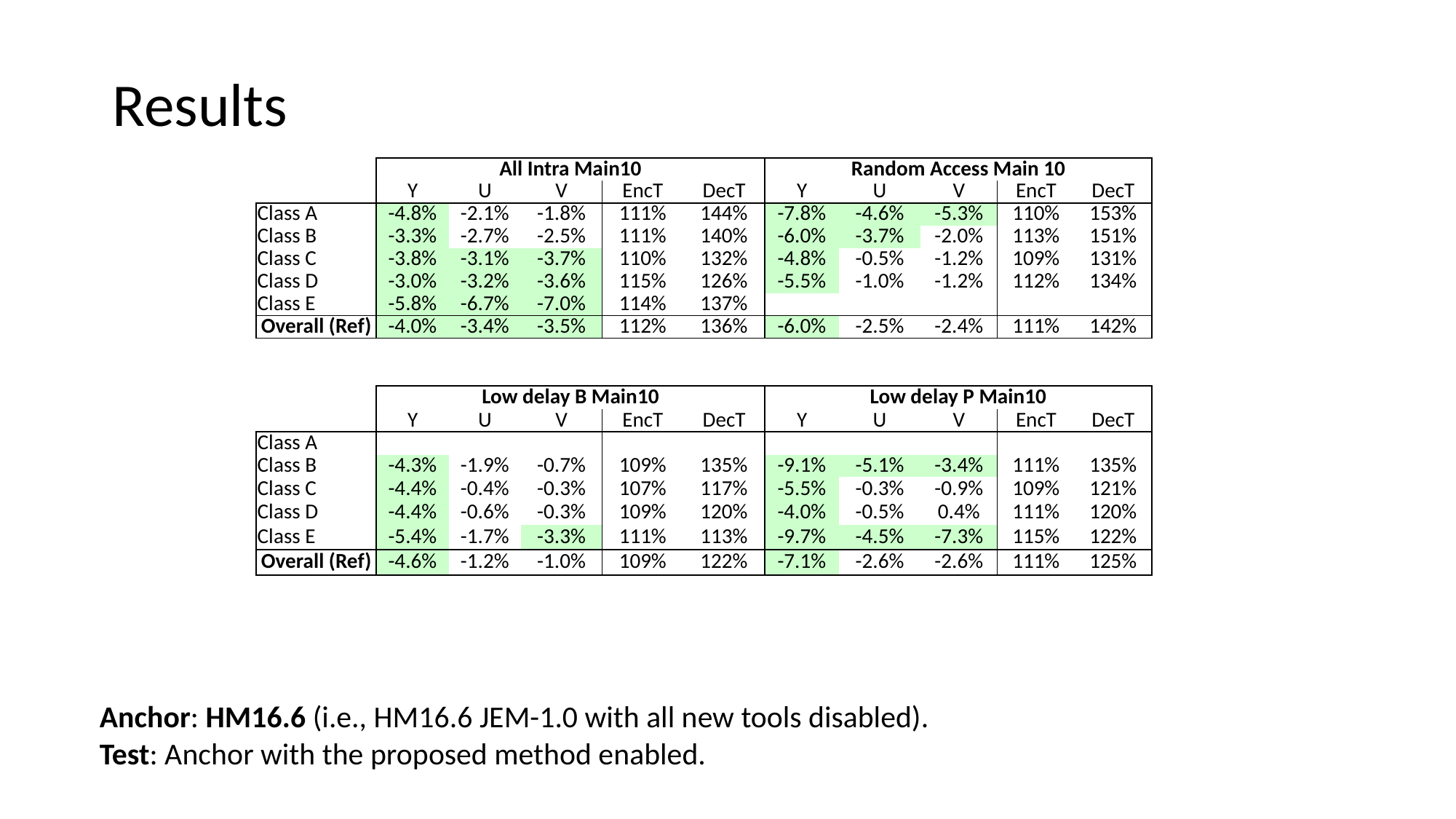

# Results
|  | All Intra Main10 |  |  |  |  | Random Access Main 10 |  |  |  |  |
| --- | --- | --- | --- | --- | --- | --- | --- | --- | --- | --- |
|  | Y | U | V | EncT | DecT | Y | U | V | EncT | DecT |
| Class A | -4.8% | -2.1% | -1.8% | 111% | 144% | -7.8% | -4.6% | -5.3% | 110% | 153% |
| Class B | -3.3% | -2.7% | -2.5% | 111% | 140% | -6.0% | -3.7% | -2.0% | 113% | 151% |
| Class C | -3.8% | -3.1% | -3.7% | 110% | 132% | -4.8% | -0.5% | -1.2% | 109% | 131% |
| Class D | -3.0% | -3.2% | -3.6% | 115% | 126% | -5.5% | -1.0% | -1.2% | 112% | 134% |
| Class E | -5.8% | -6.7% | -7.0% | 114% | 137% |  |  |  |  |  |
| Overall (Ref) | -4.0% | -3.4% | -3.5% | 112% | 136% | -6.0% | -2.5% | -2.4% | 111% | 142% |
|  |  |  |  |  |  |  |  |  |  |  |
|  |  |  |  |  |  |  |  |  |  |  |
|  | Low delay B Main10 |  |  |  |  | Low delay P Main10 |  |  |  |  |
|  | Y | U | V | EncT | DecT | Y | U | V | EncT | DecT |
| Class A |  |  |  |  |  |  |  |  |  |  |
| Class B | -4.3% | -1.9% | -0.7% | 109% | 135% | -9.1% | -5.1% | -3.4% | 111% | 135% |
| Class C | -4.4% | -0.4% | -0.3% | 107% | 117% | -5.5% | -0.3% | -0.9% | 109% | 121% |
| Class D | -4.4% | -0.6% | -0.3% | 109% | 120% | -4.0% | -0.5% | 0.4% | 111% | 120% |
| Class E | -5.4% | -1.7% | -3.3% | 111% | 113% | -9.7% | -4.5% | -7.3% | 115% | 122% |
| Overall (Ref) | -4.6% | -1.2% | -1.0% | 109% | 122% | -7.1% | -2.6% | -2.6% | 111% | 125% |
Anchor: HM16.6 (i.e., HM16.6 JEM-1.0 with all new tools disabled).
Test: Anchor with the proposed method enabled.